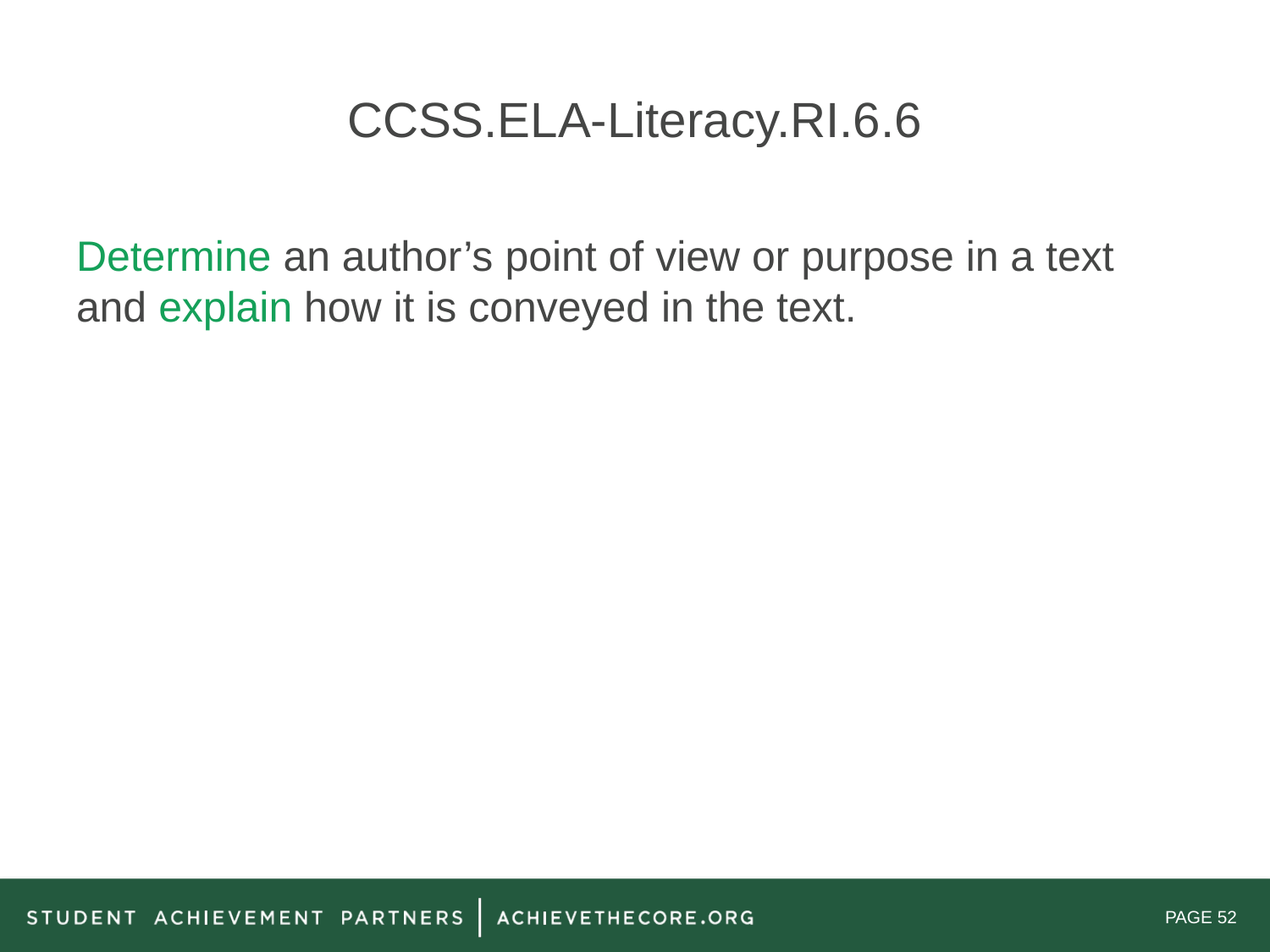

# CCSS.ELA-Literacy.RI.6.6
Determine an author’s point of view or purpose in a text and explain how it is conveyed in the text.